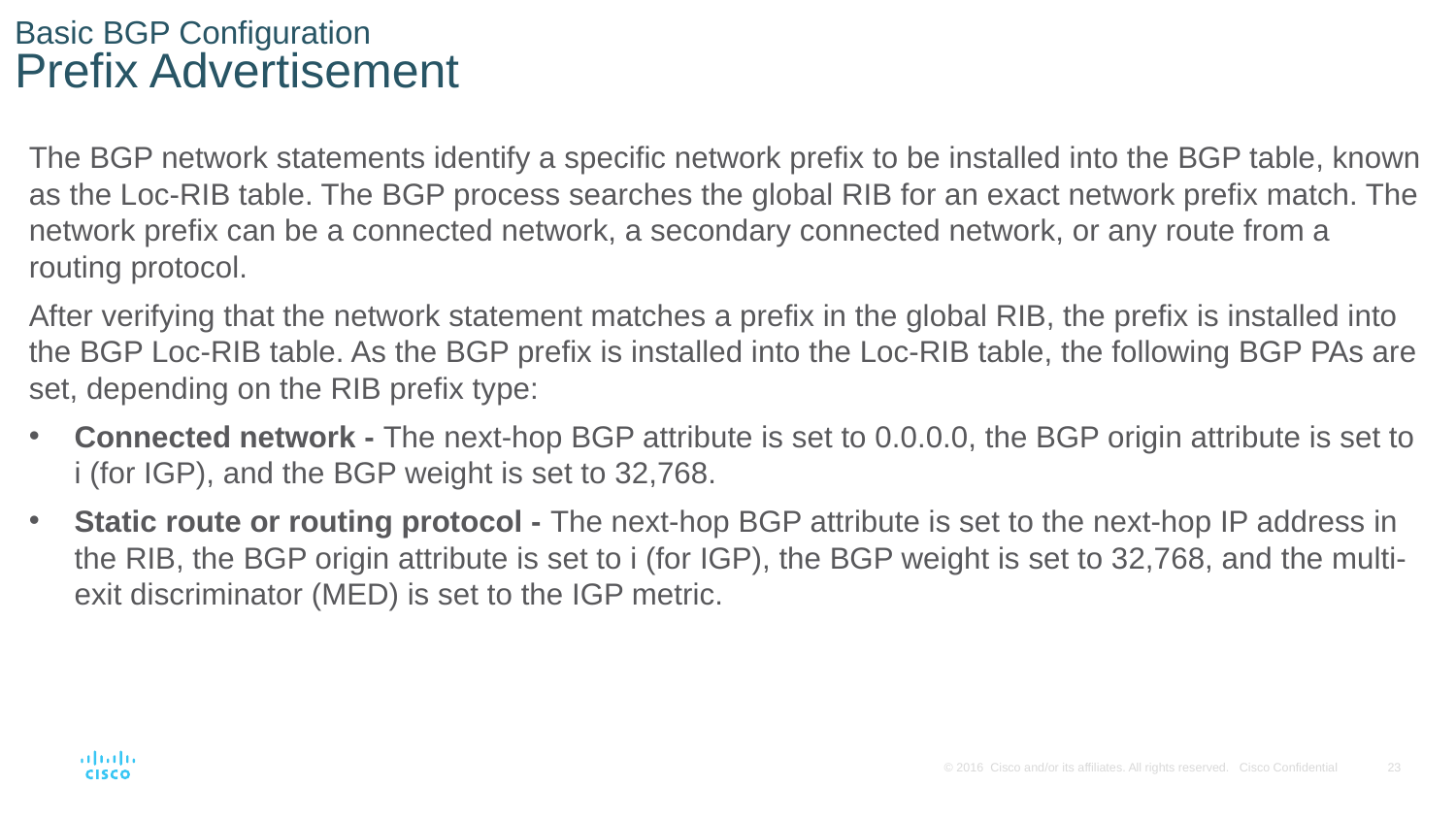

# Basic BGP Configuration Prefix Advertisement
The BGP network statements identify a specific network prefix to be installed into the BGP table, known as the Loc-RIB table. The BGP process searches the global RIB for an exact network prefix match. The network prefix can be a connected network, a secondary connected network, or any route from a routing protocol.
After verifying that the network statement matches a prefix in the global RIB, the prefix is installed into the BGP Loc-RIB table. As the BGP prefix is installed into the Loc-RIB table, the following BGP PAs are set, depending on the RIB prefix type:
Connected network - The next-hop BGP attribute is set to 0.0.0.0, the BGP origin attribute is set to i (for IGP), and the BGP weight is set to 32,768.
Static route or routing protocol - The next-hop BGP attribute is set to the next-hop IP address in the RIB, the BGP origin attribute is set to i (for IGP), the BGP weight is set to 32,768, and the multi-exit discriminator (MED) is set to the IGP metric.